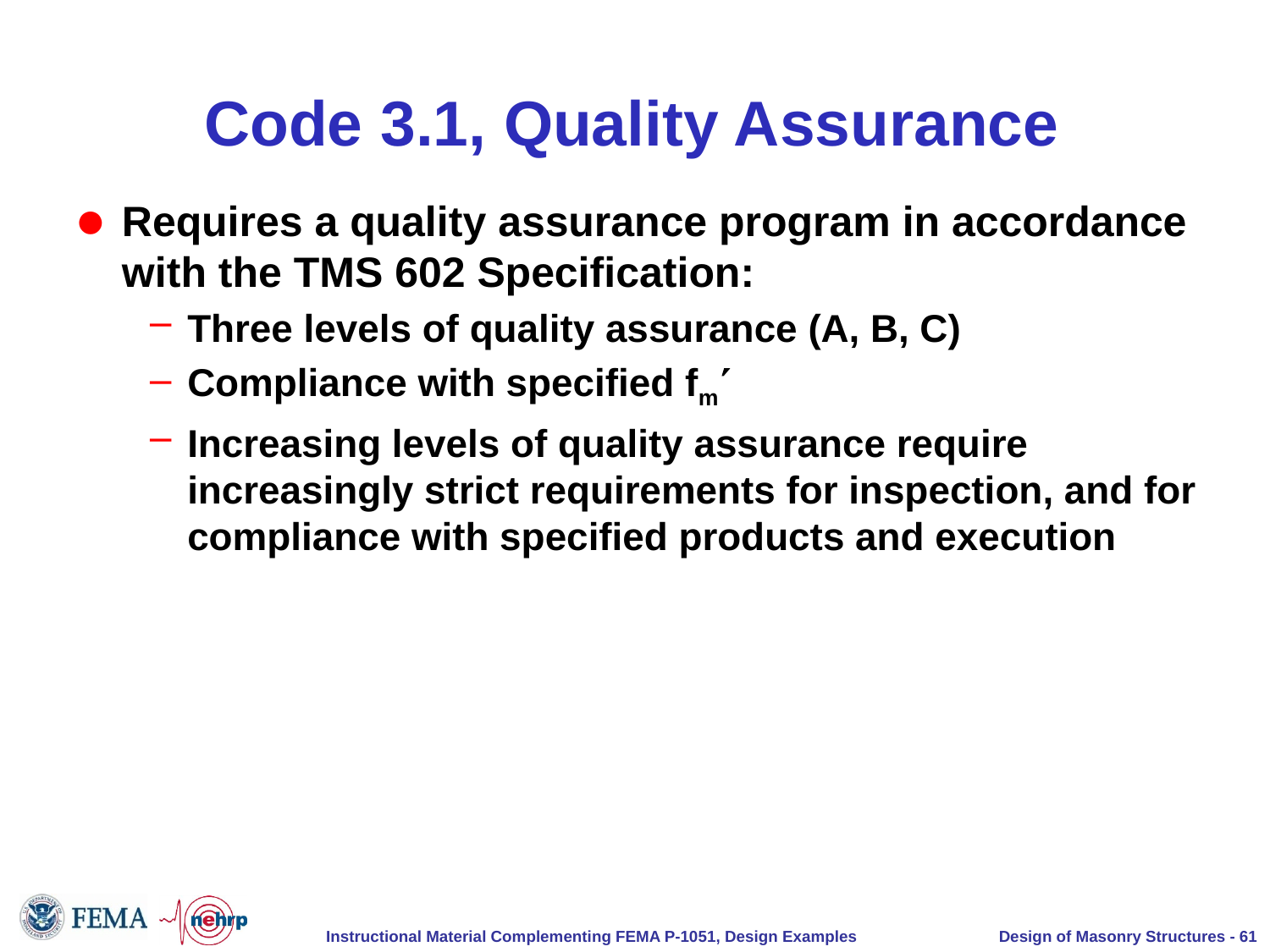

# Code 3.1, Quality Assurance
Requires a quality assurance program in accordance with the TMS 602 Specification:
Three levels of quality assurance (A, B, C)
Compliance with specified fm′
Increasing levels of quality assurance require increasingly strict requirements for inspection, and for compliance with specified products and execution
Design of Masonry Structures - 61
Instructional Material Complementing FEMA P-1051, Design Examples